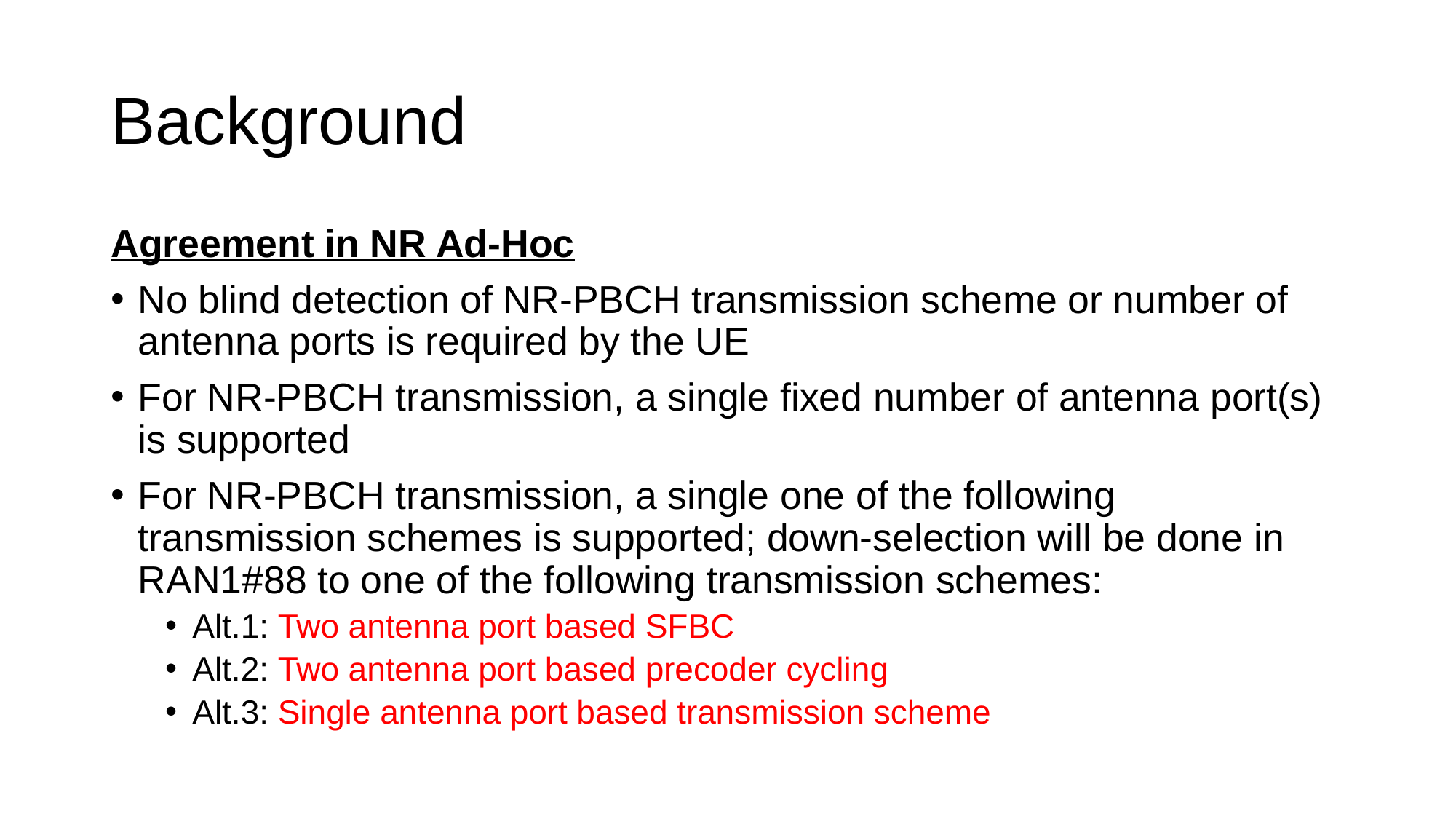

# Background
Agreement in NR Ad-Hoc
No blind detection of NR-PBCH transmission scheme or number of antenna ports is required by the UE
For NR-PBCH transmission, a single fixed number of antenna port(s) is supported
For NR-PBCH transmission, a single one of the following transmission schemes is supported; down-selection will be done in RAN1#88 to one of the following transmission schemes:
Alt.1: Two antenna port based SFBC
Alt.2: Two antenna port based precoder cycling
Alt.3: Single antenna port based transmission scheme